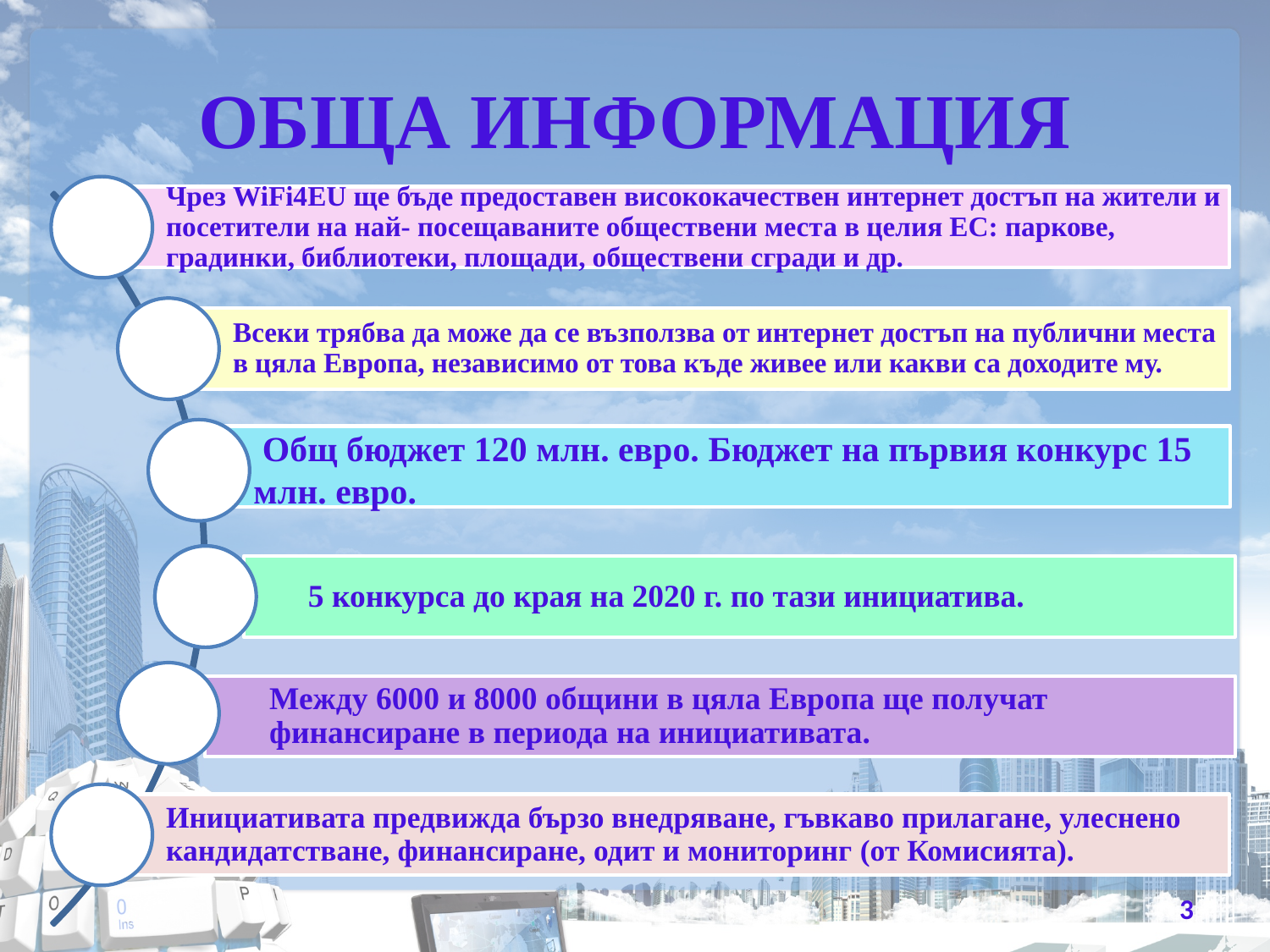

# ОБЩА ИНФОРМАЦИЯ
Чрез WiFi4EU ще бъде предоставен висококачествен интернет достъп на жители и посетители на най- посещаваните обществени места в целия ЕС: паркове, градинки, библиотеки, площади, обществени сгради и др.
Всеки трябва да може да се възползва от интернет достъп на публични места в цяла Европа, независимо от това къде живее или какви са доходите му.

  Общ бюджет 120 млн. евро. Бюджет на първия конкурс 15     млн. евро.

Между 6000 и 8000 общини в цяла Европа ще получат финансиране в периода на инициативата.
5 конкурса до края на 2020 г. по тази инициатива.
Инициативата предвижда бързо внедряване, гъвкаво прилагане, улеснено кандидатстване, финансиране, одит и мониторинг (от Комисията).

3